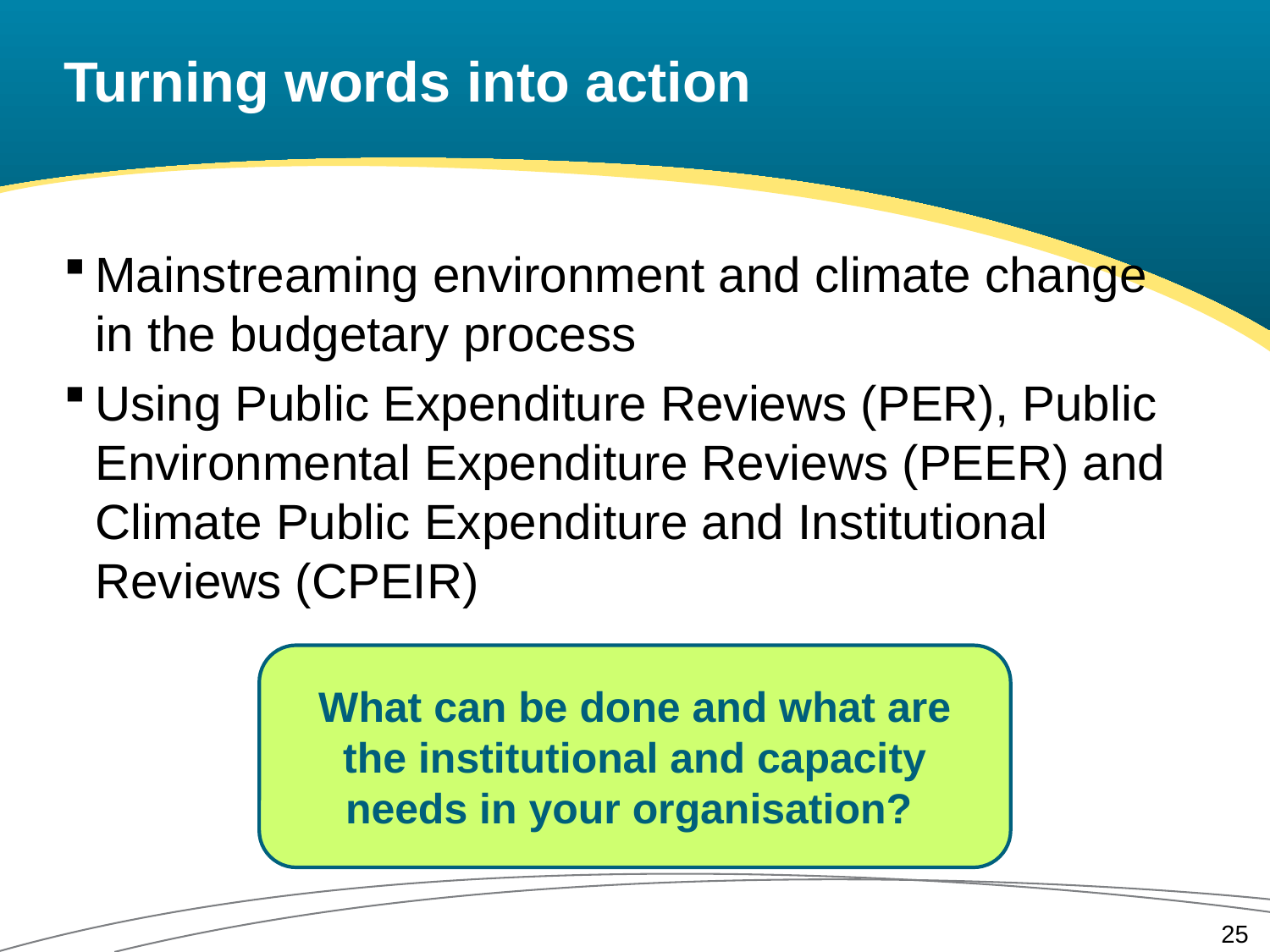

# Turning words into action
Mainstreaming environment and climate change in the budgetary process
Using Public Expenditure Reviews (PER), Public Environmental Expenditure Reviews (PEER) and Climate Public Expenditure and Institutional Reviews (CPEIR)

What can be done and what are the institutional and capacity needs in your organisation?
25